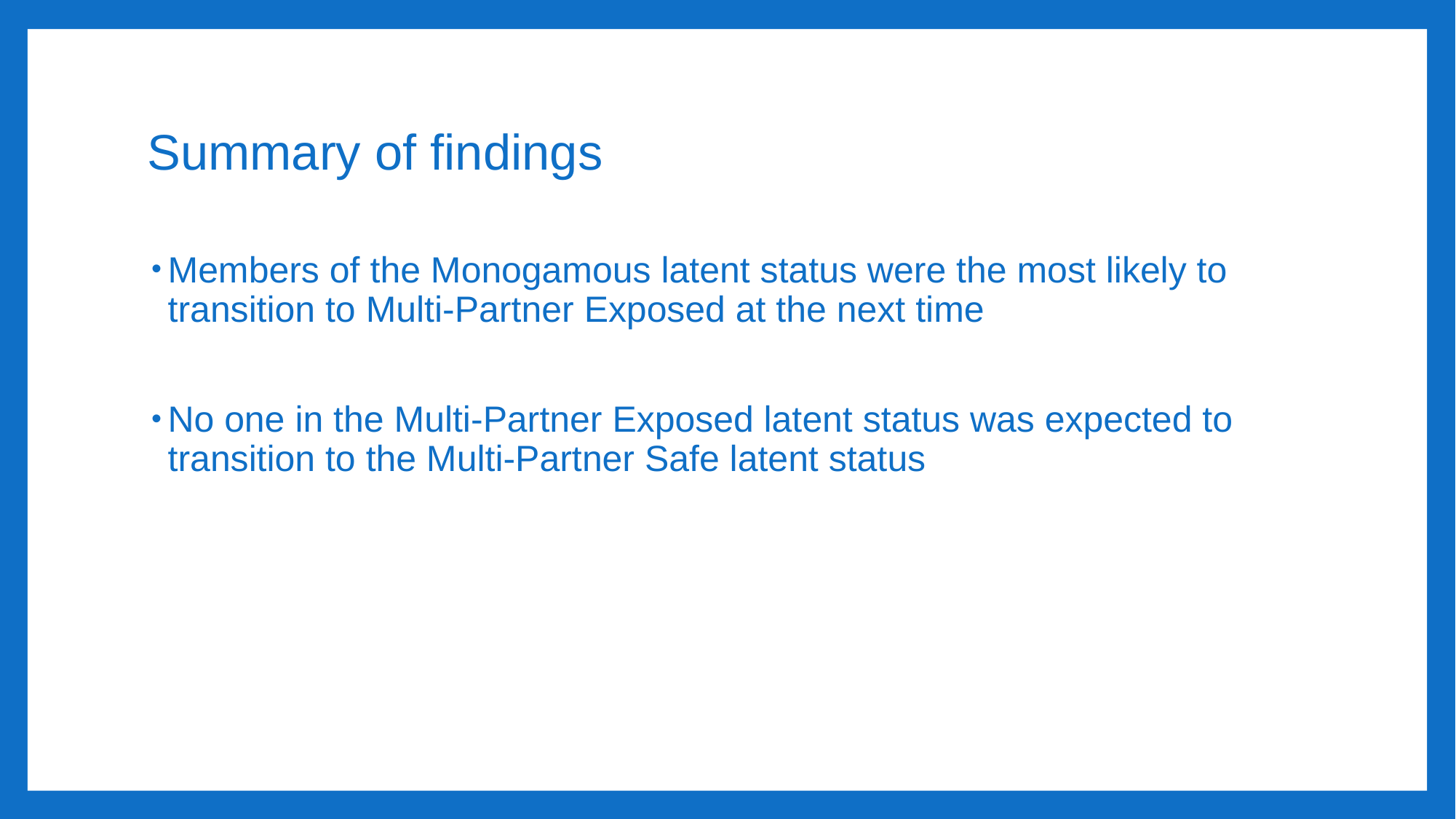

# Summary of findings
Members of the Monogamous latent status were the most likely to transition to Multi-Partner Exposed at the next time

No one in the Multi-Partner Exposed latent status was expected to transition to the Multi-Partner Safe latent status